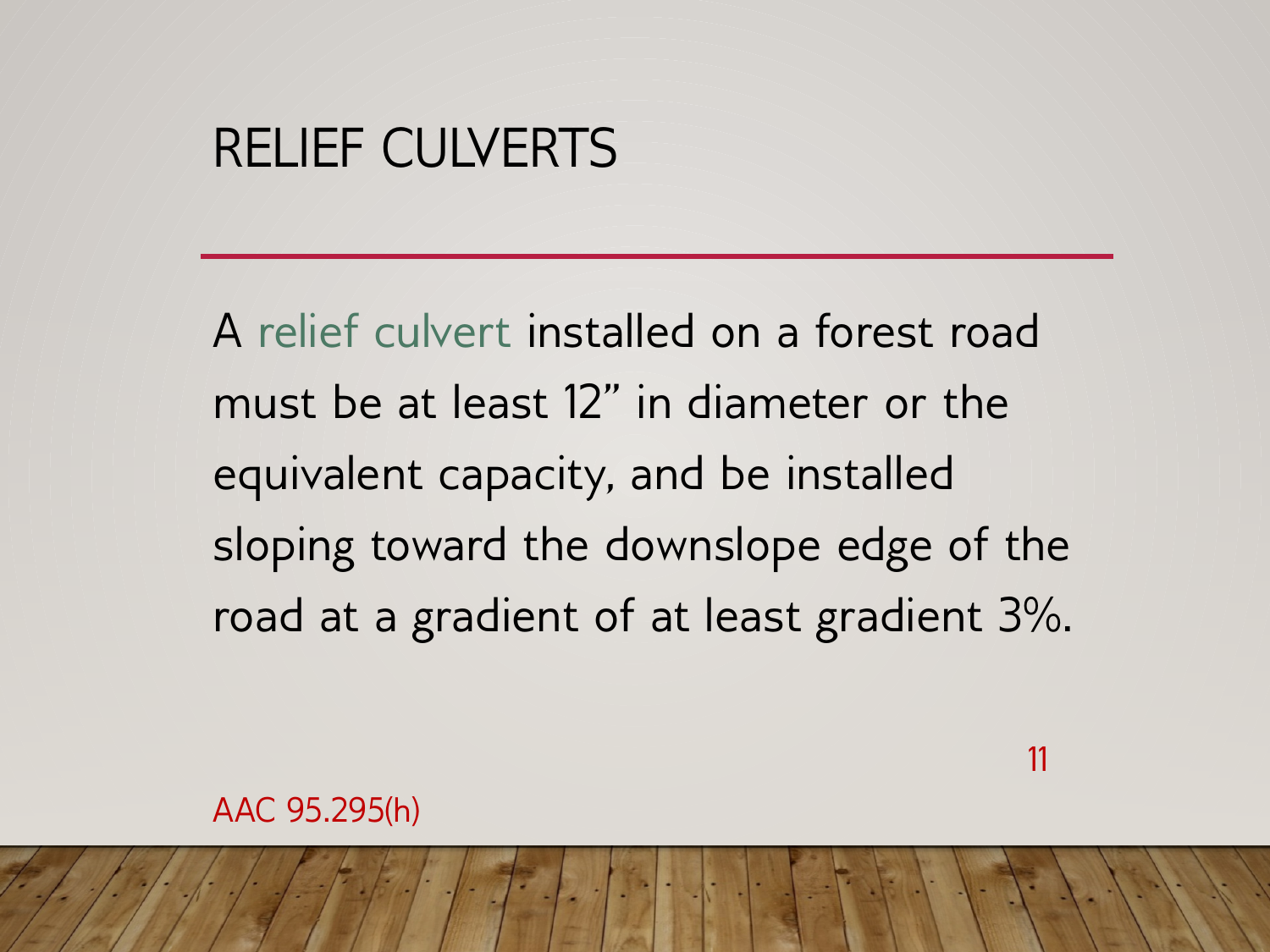

# Relief culverts
A relief culvert installed on a forest road must be at least 12” in diameter or the equivalent capacity, and be installed sloping toward the downslope edge of the road at a gradient of at least gradient 3%.

						     11 AAC 95.295(h)